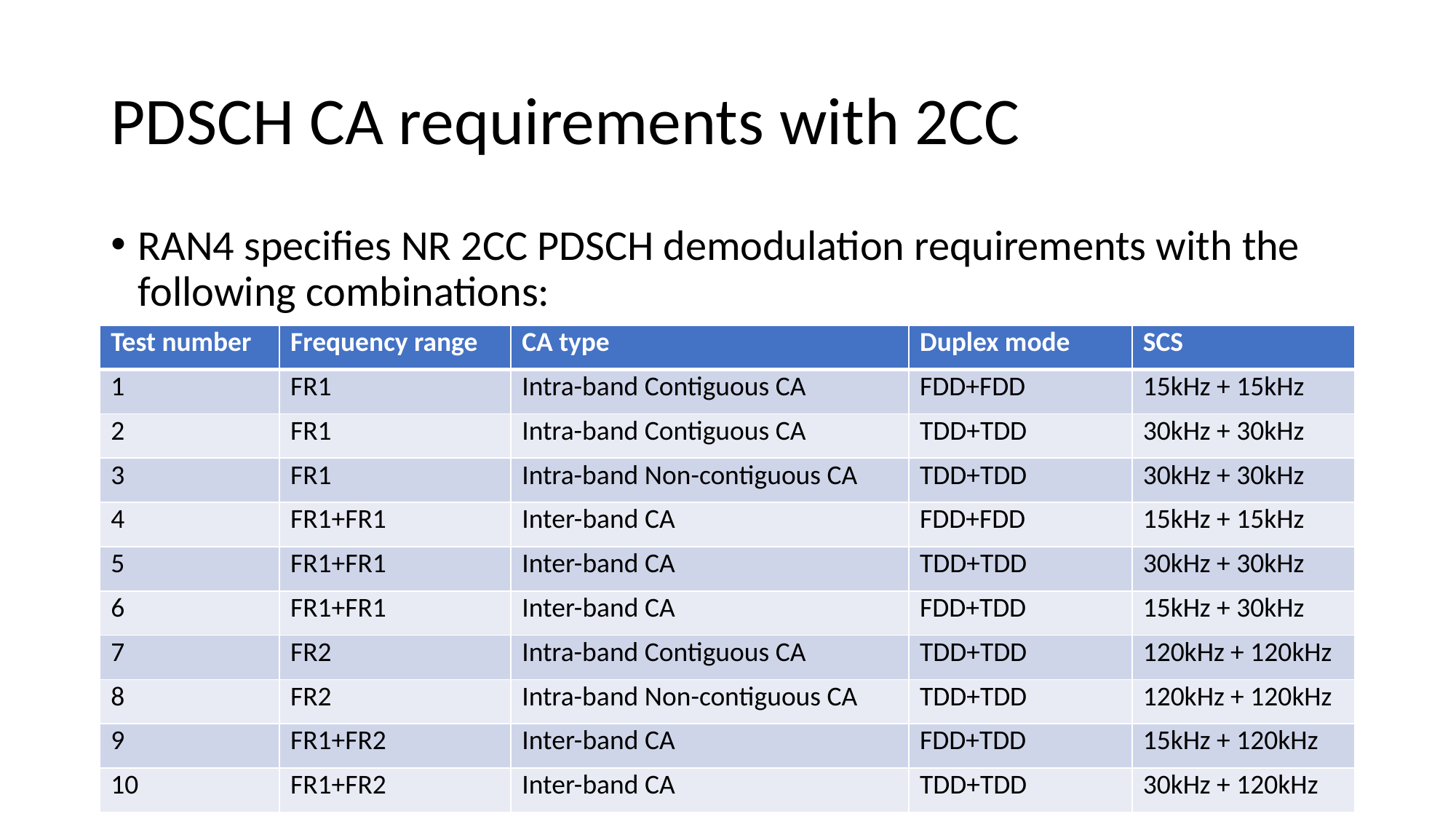

# PDSCH CA requirements with 2CC
RAN4 specifies NR 2CC PDSCH demodulation requirements with the following combinations:
| Test number | Frequency range | CA type | Duplex mode | SCS |
| --- | --- | --- | --- | --- |
| 1 | FR1 | Intra-band Contiguous CA | FDD+FDD | 15kHz + 15kHz |
| 2 | FR1 | Intra-band Contiguous CA | TDD+TDD | 30kHz + 30kHz |
| 3 | FR1 | Intra-band Non-contiguous CA | TDD+TDD | 30kHz + 30kHz |
| 4 | FR1+FR1 | Inter-band CA | FDD+FDD | 15kHz + 15kHz |
| 5 | FR1+FR1 | Inter-band CA | TDD+TDD | 30kHz + 30kHz |
| 6 | FR1+FR1 | Inter-band CA | FDD+TDD | 15kHz + 30kHz |
| 7 | FR2 | Intra-band Contiguous CA | TDD+TDD | 120kHz + 120kHz |
| 8 | FR2 | Intra-band Non-contiguous CA | TDD+TDD | 120kHz + 120kHz |
| 9 | FR1+FR2 | Inter-band CA | FDD+TDD | 15kHz + 120kHz |
| 10 | FR1+FR2 | Inter-band CA | TDD+TDD | 30kHz + 120kHz |